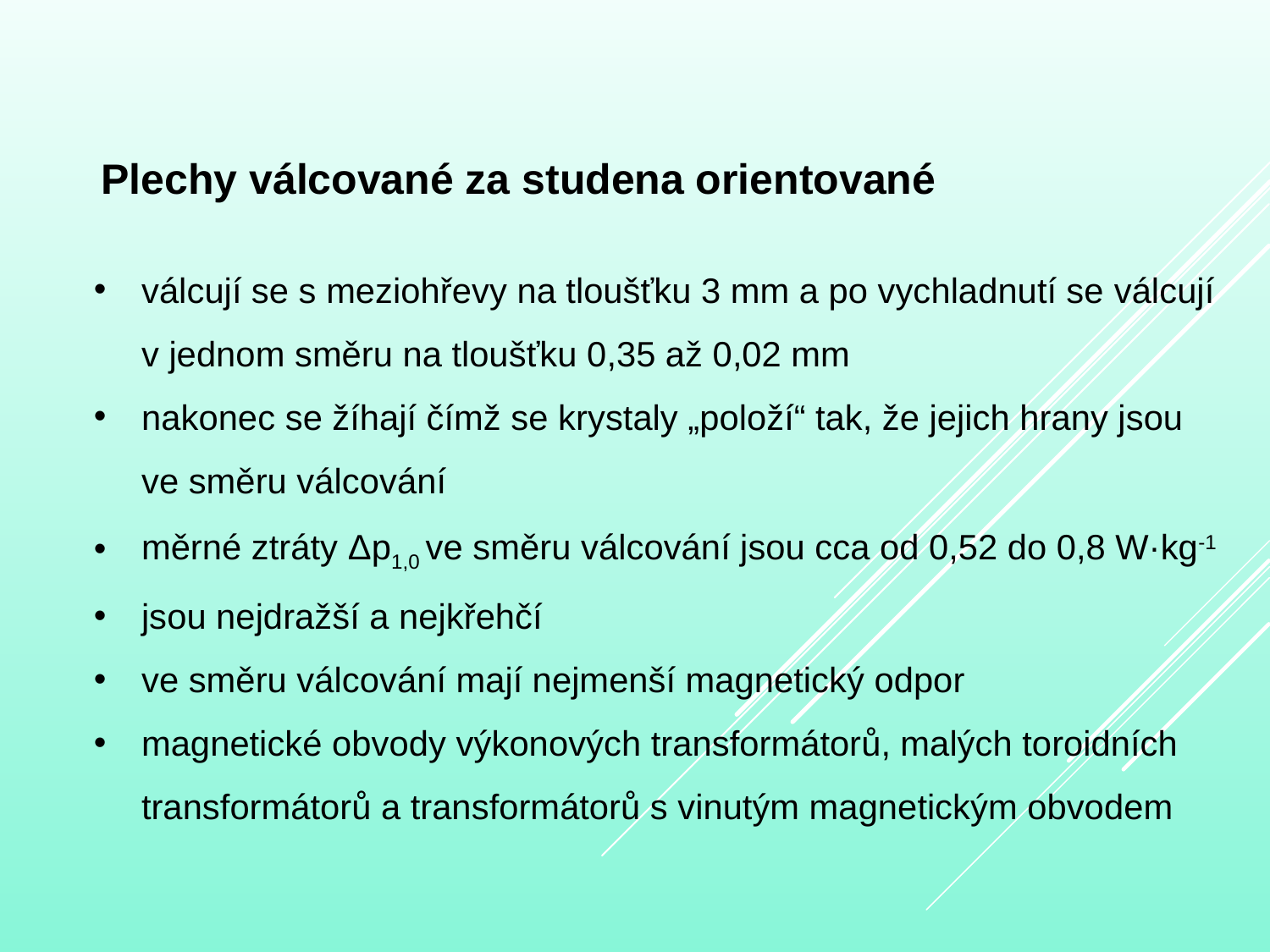

Plechy válcované za studena orientované

válcují se s meziohřevy na tloušťku 3 mm a po vychladnutí se válcují v jednom směru na tloušťku 0,35 až 0,02 mm
nakonec se žíhají čímž se krystaly „položí“ tak, že jejich hrany jsou ve směru válcování
měrné ztráty Δp1,0 ve směru válcování jsou cca od 0,52 do 0,8 W·kg-1
jsou nejdražší a nejkřehčí
ve směru válcování mají nejmenší magnetický odpor
magnetické obvody výkonových transformátorů, malých toroidních transformátorů a transformátorů s vinutým magnetickým obvodem